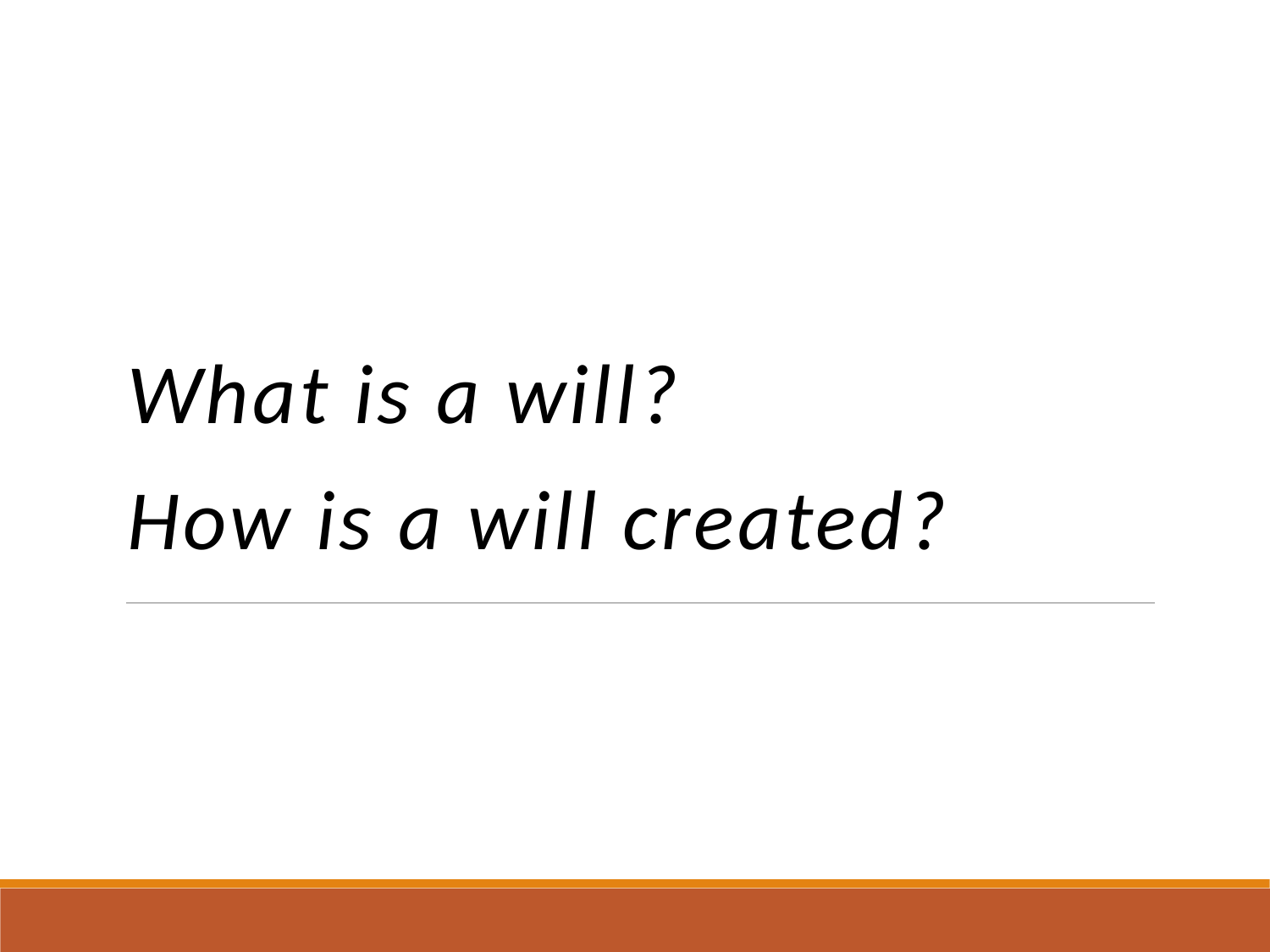

What is a will?
How is a will created?